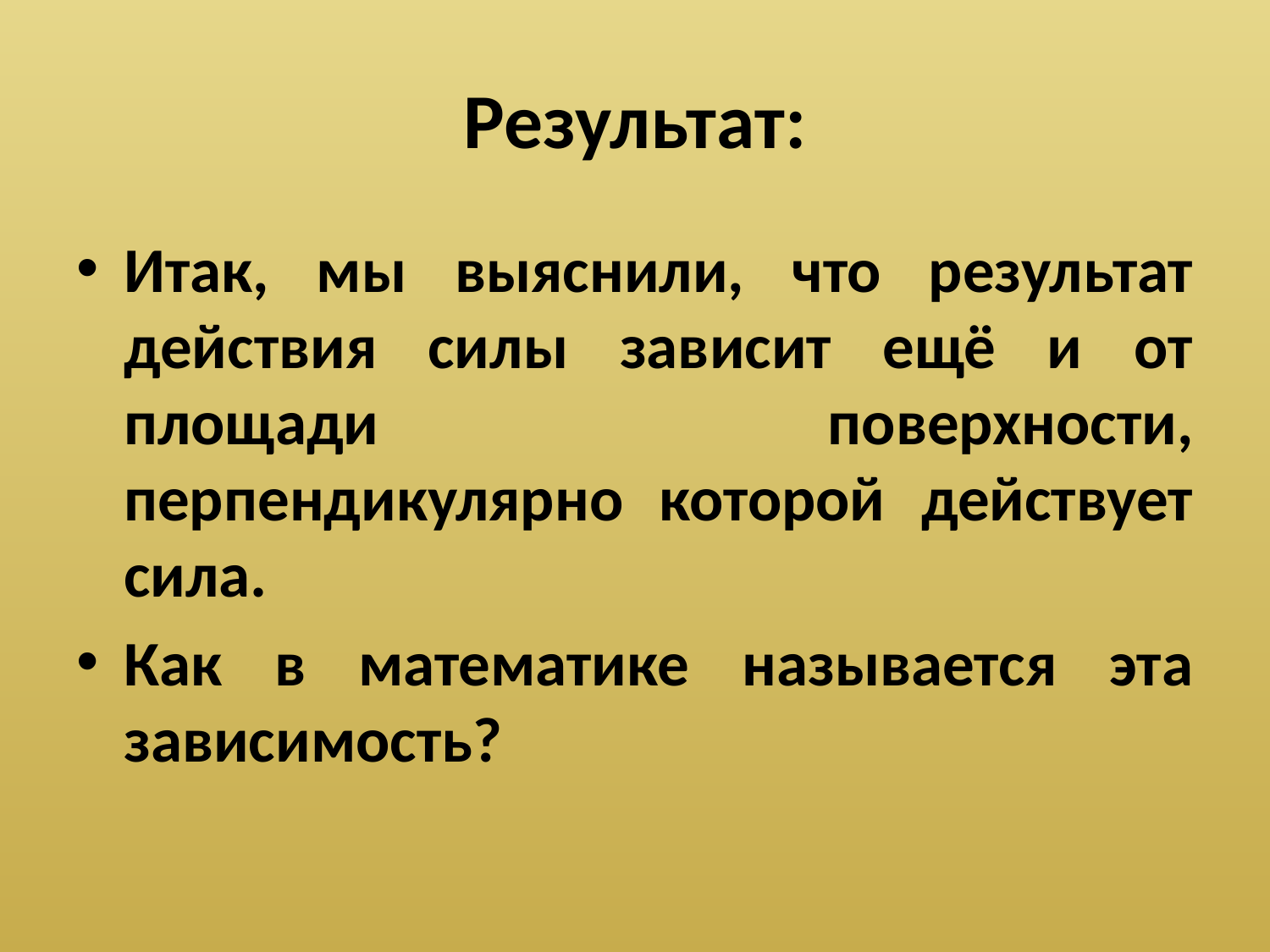

# Результат:
Итак, мы выяснили, что результат действия силы зависит ещё и от площади поверхности, перпендикулярно которой действует сила.
Как в математике называется эта зависимость?